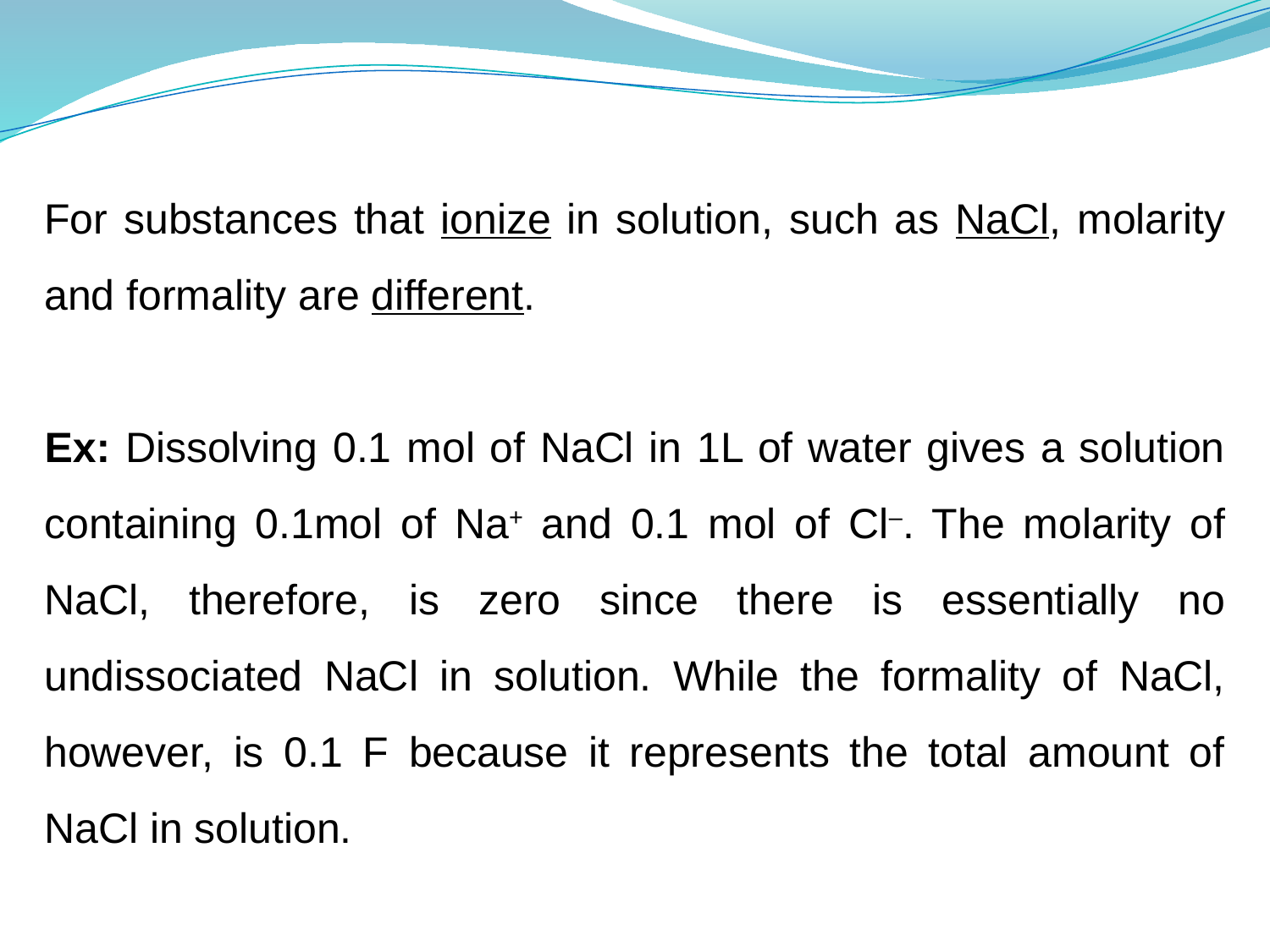

For substances that ionize in solution, such as NaCl, molarity and formality are different.

Ex: Dissolving 0.1 mol of NaCl in 1L of water gives a solution containing 0.1mol of Na+ and 0.1 mol of Cl–. The molarity of NaCl, therefore, is zero since there is essentially no undissociated NaCl in solution. While the formality of NaCl, however, is 0.1 F because it represents the total amount of NaCl in solution.